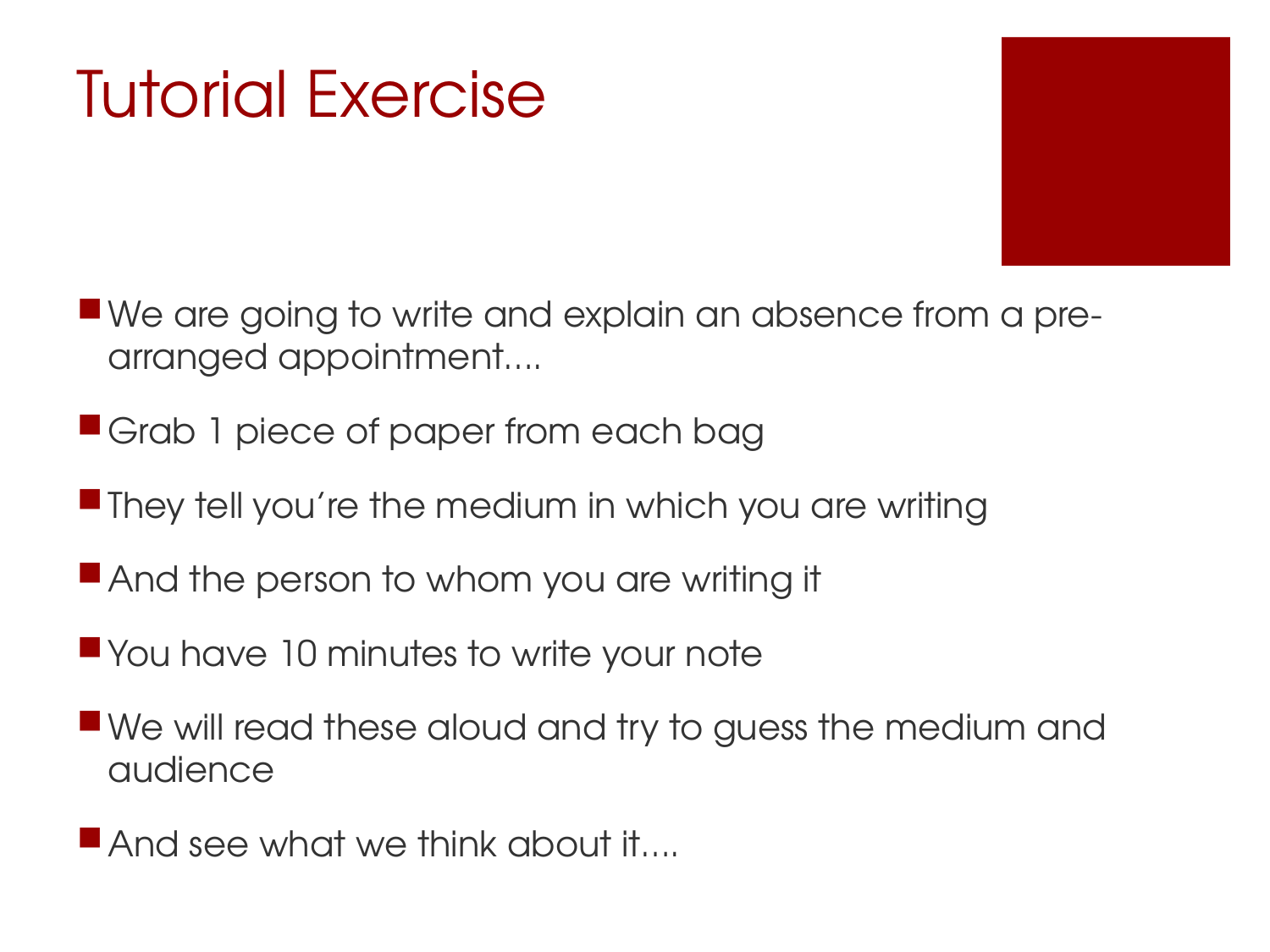

# Tutorial Exercise
We are going to write and explain an absence from a pre-arranged appointment….
Grab 1 piece of paper from each bag
They tell you’re the medium in which you are writing
And the person to whom you are writing it
You have 10 minutes to write your note
We will read these aloud and try to guess the medium and audience
And see what we think about it….